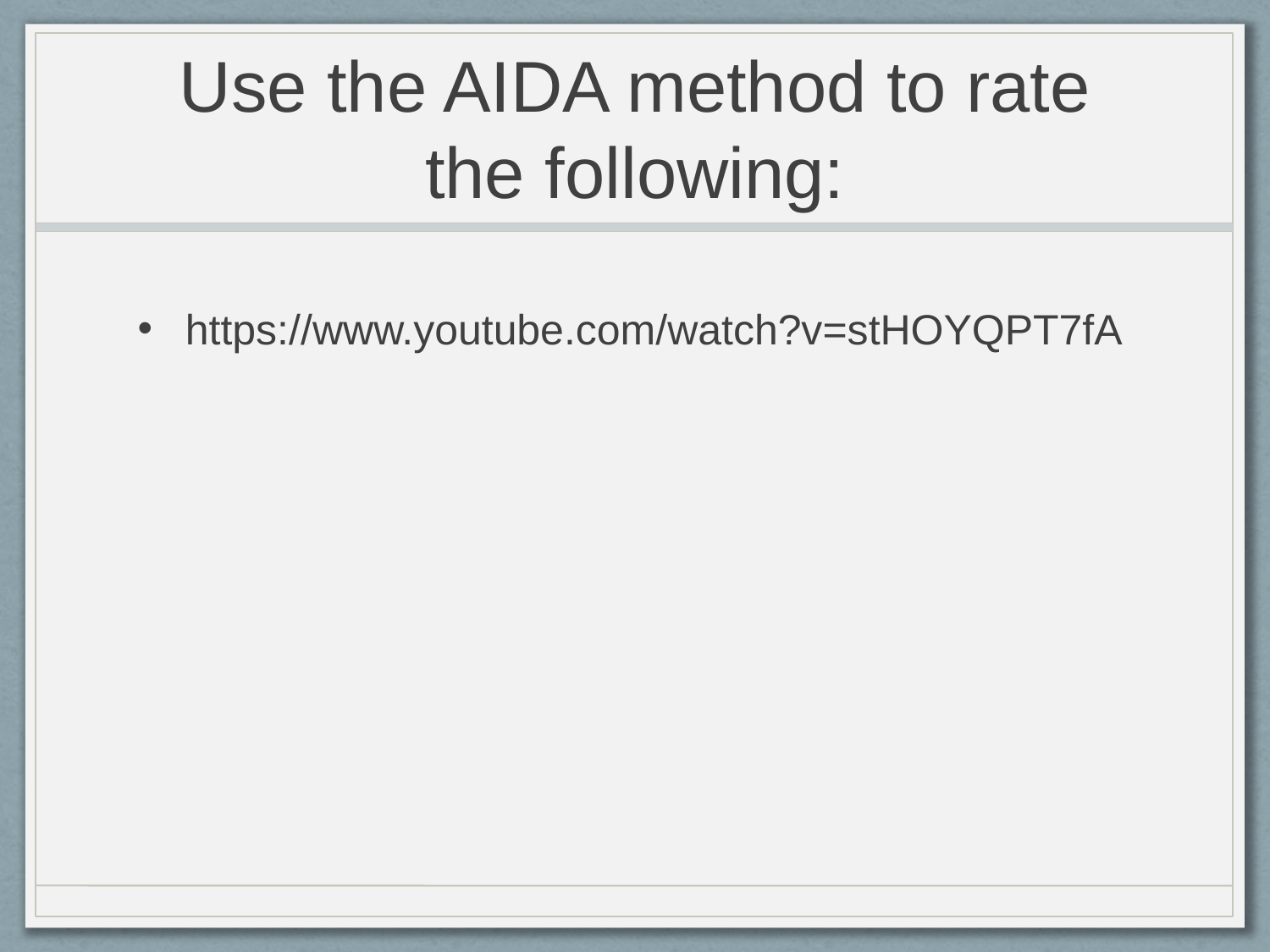

# Use the AIDA method to rate the following:
https://www.youtube.com/watch?v=stHOYQPT7fA